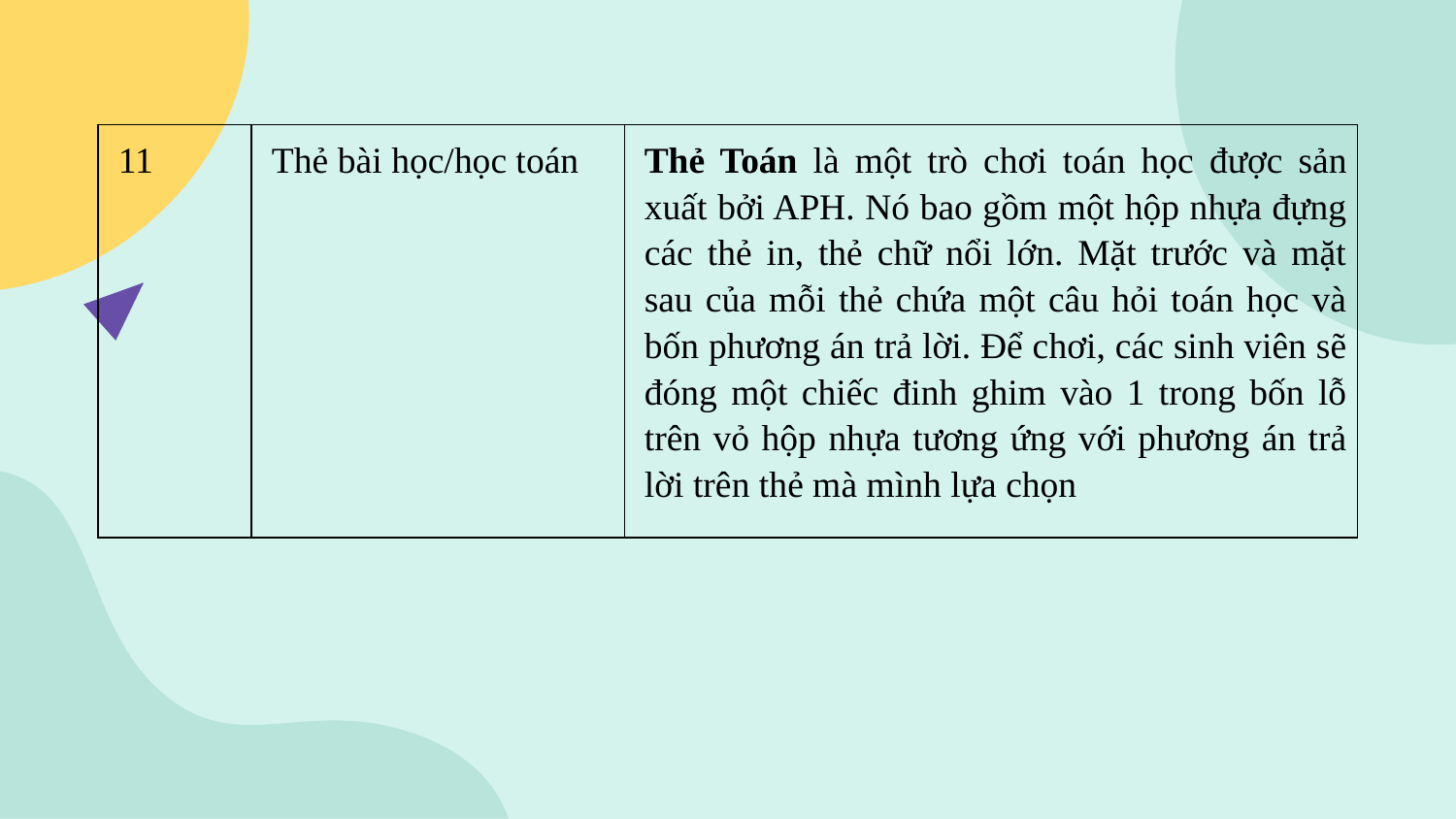

| 11 | Thẻ bài học/học toán | Thẻ Toán là một trò chơi toán học được sản xuất bởi APH. Nó bao gồm một hộp nhựa đựng các thẻ in, thẻ chữ nổi lớn. Mặt trước và mặt sau của mỗi thẻ chứa một câu hỏi toán học và bốn phương án trả lời. Để chơi, các sinh viên sẽ đóng một chiếc đinh ghim vào 1 trong bốn lỗ trên vỏ hộp nhựa tương ứng với phương án trả lời trên thẻ mà mình lựa chọn |
| --- | --- | --- |